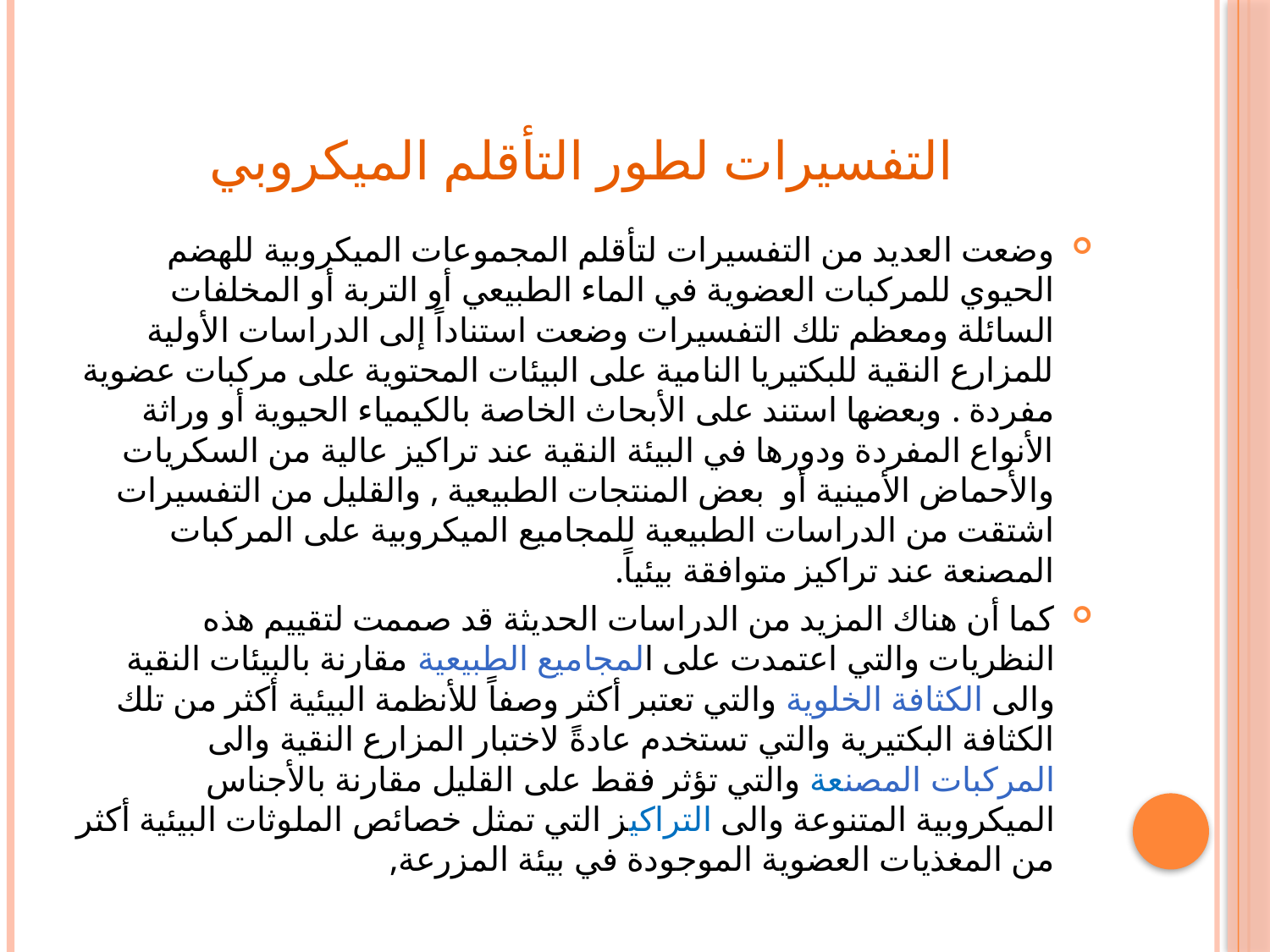

# التفسيرات لطور التأقلم الميكروبي
وضعت العديد من التفسيرات لتأقلم المجموعات الميكروبية للهضم الحيوي للمركبات العضوية في الماء الطبيعي أو التربة أو المخلفات السائلة ومعظم تلك التفسيرات وضعت استناداً إلى الدراسات الأولية للمزارع النقية للبكتيريا النامية على البيئات المحتوية على مركبات عضوية مفردة . وبعضها استند على الأبحاث الخاصة بالكيمياء الحيوية أو وراثة الأنواع المفردة ودورها في البيئة النقية عند تراكيز عالية من السكريات والأحماض الأمينية أو  بعض المنتجات الطبيعية , والقليل من التفسيرات اشتقت من الدراسات الطبيعية للمجاميع الميكروبية على المركبات المصنعة عند تراكيز متوافقة بيئياً.
كما أن هناك المزيد من الدراسات الحديثة قد صممت لتقييم هذه النظريات والتي اعتمدت على المجاميع الطبيعية مقارنة بالبيئات النقية والى الكثافة الخلوية والتي تعتبر أكثر وصفاً للأنظمة البيئية أكثر من تلك الكثافة البكتيرية والتي تستخدم عادةً لاختبار المزارع النقية والى المركبات المصنعة والتي تؤثر فقط على القليل مقارنة بالأجناس الميكروبية المتنوعة والى التراكيز التي تمثل خصائص الملوثات البيئية أكثر من المغذيات العضوية الموجودة في بيئة المزرعة,